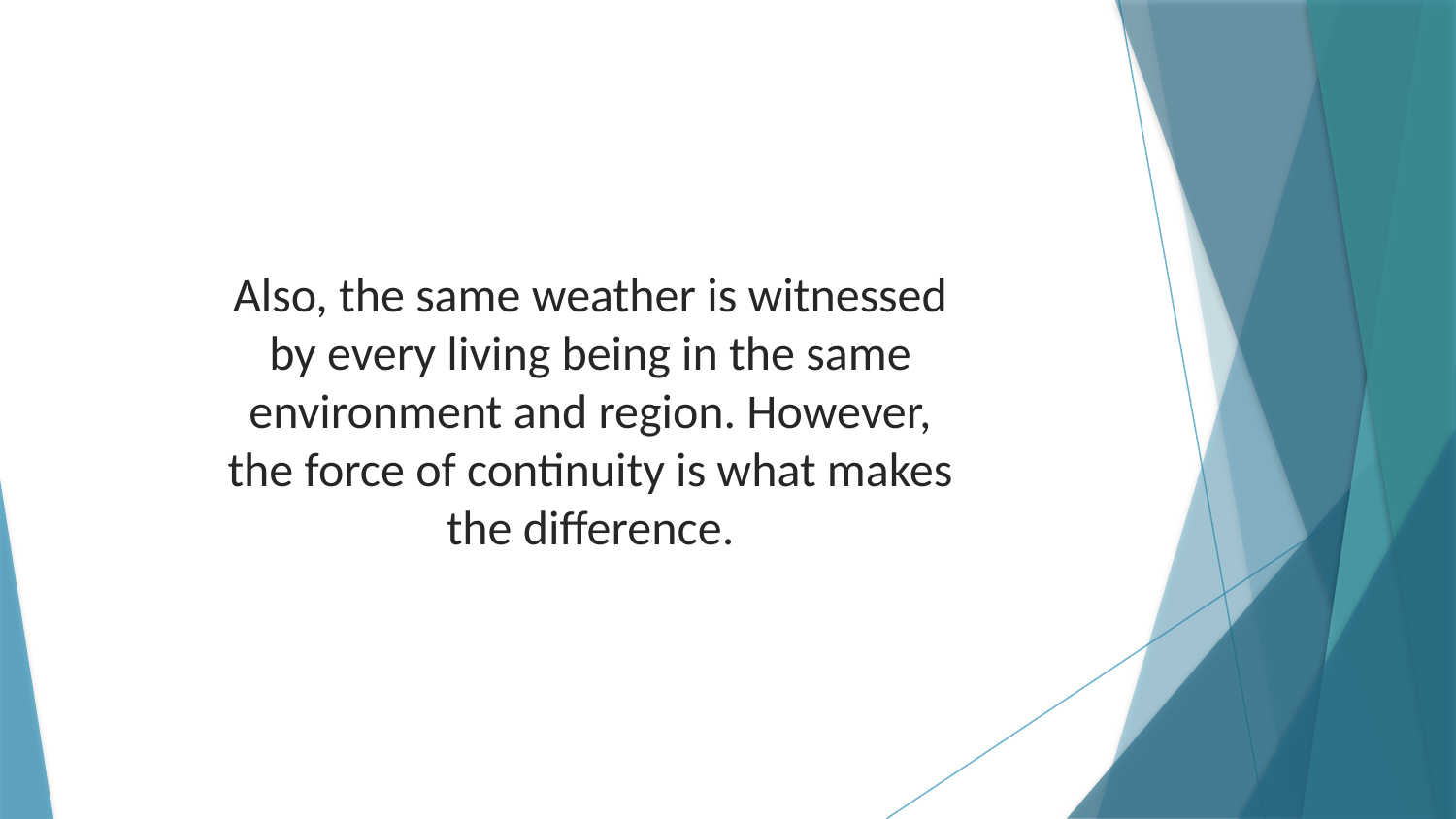

Also, the same weather is witnessed by every living being in the same environment and region. However, the force of continuity is what makes the difference.